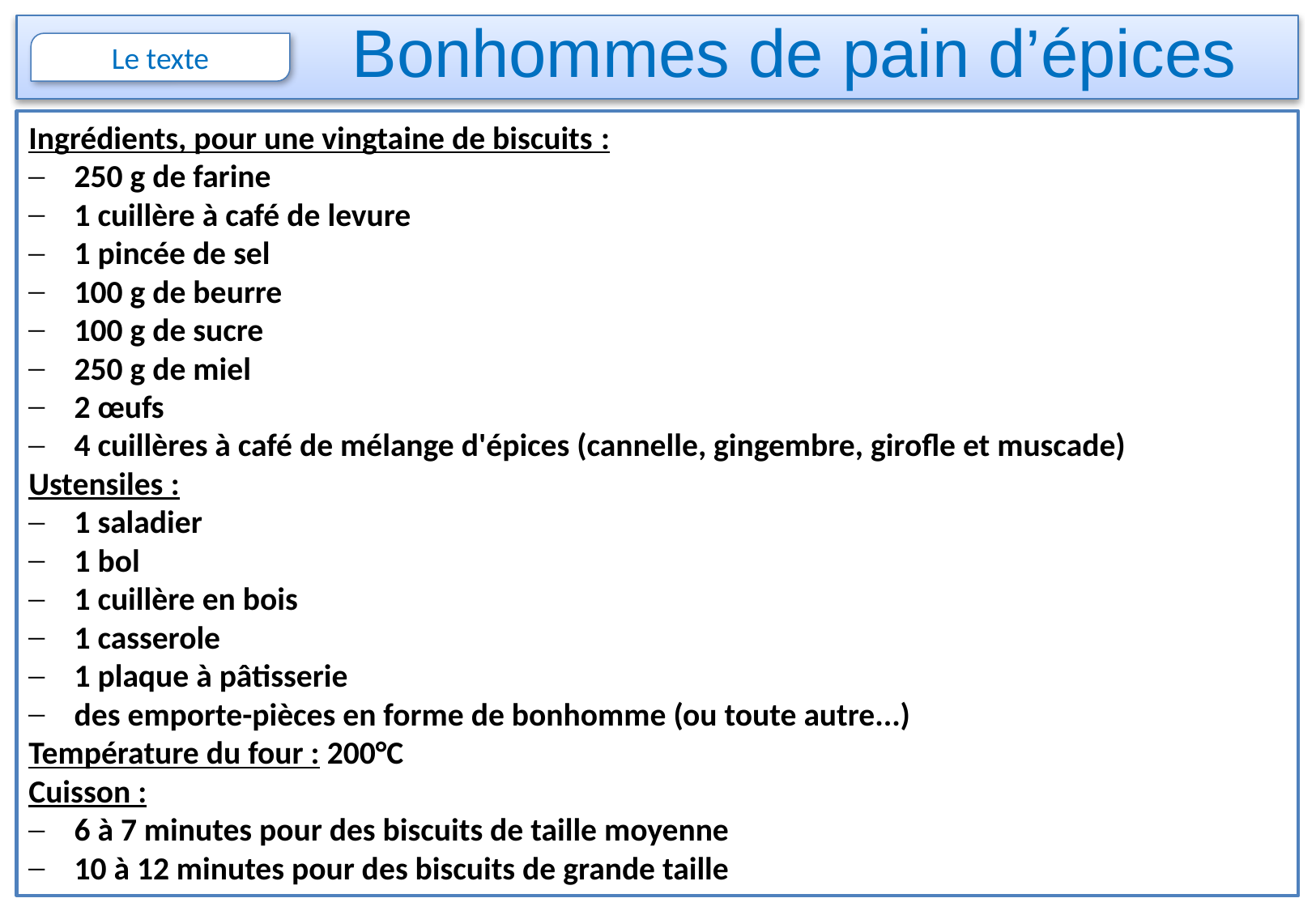

# Bonhommes de pain d’épices
Ingrédients, pour une vingtaine de biscuits :
250 g de farine
1 cuillère à café de levure
1 pincée de sel
100 g de beurre
100 g de sucre
250 g de miel
2 œufs
4 cuillères à café de mélange d'épices (cannelle, gingembre, girofle et muscade)
Ustensiles :
1 saladier
1 bol
1 cuillère en bois
1 casserole
1 plaque à pâtisserie
des emporte-pièces en forme de bonhomme (ou toute autre...)
Température du four : 200°C
Cuisson :
6 à 7 minutes pour des biscuits de taille moyenne
10 à 12 minutes pour des biscuits de grande taille